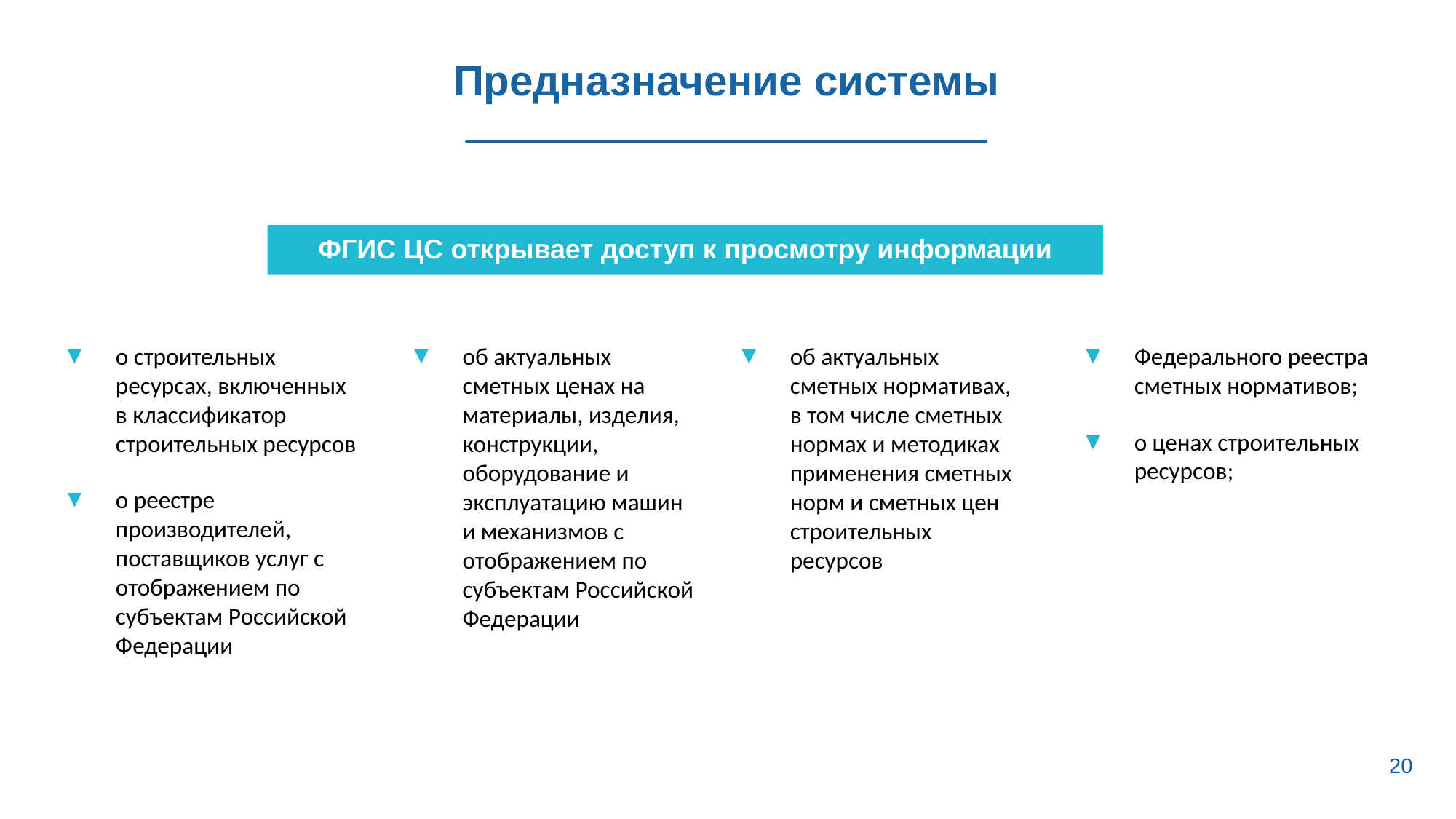

Предназначение системы

ФГИС ЦС открывает доступ к просмотру информации
о строительных ресурсах, включенных в классификатор строительных ресурсов
о реестре производителей, поставщиков услуг с отображением по субъектам Российской Федерации
об актуальных сметных ценах на материалы, изделия, конструкции, оборудование и эксплуатацию машин и механизмов с отображением по субъектам Российской Федерации
об актуальных сметных нормативах, в том числе сметных нормах и методиках применения сметных норм и сметных цен строительных ресурсов
Федерального реестра сметных нормативов;
о ценах строительных ресурсов;
20